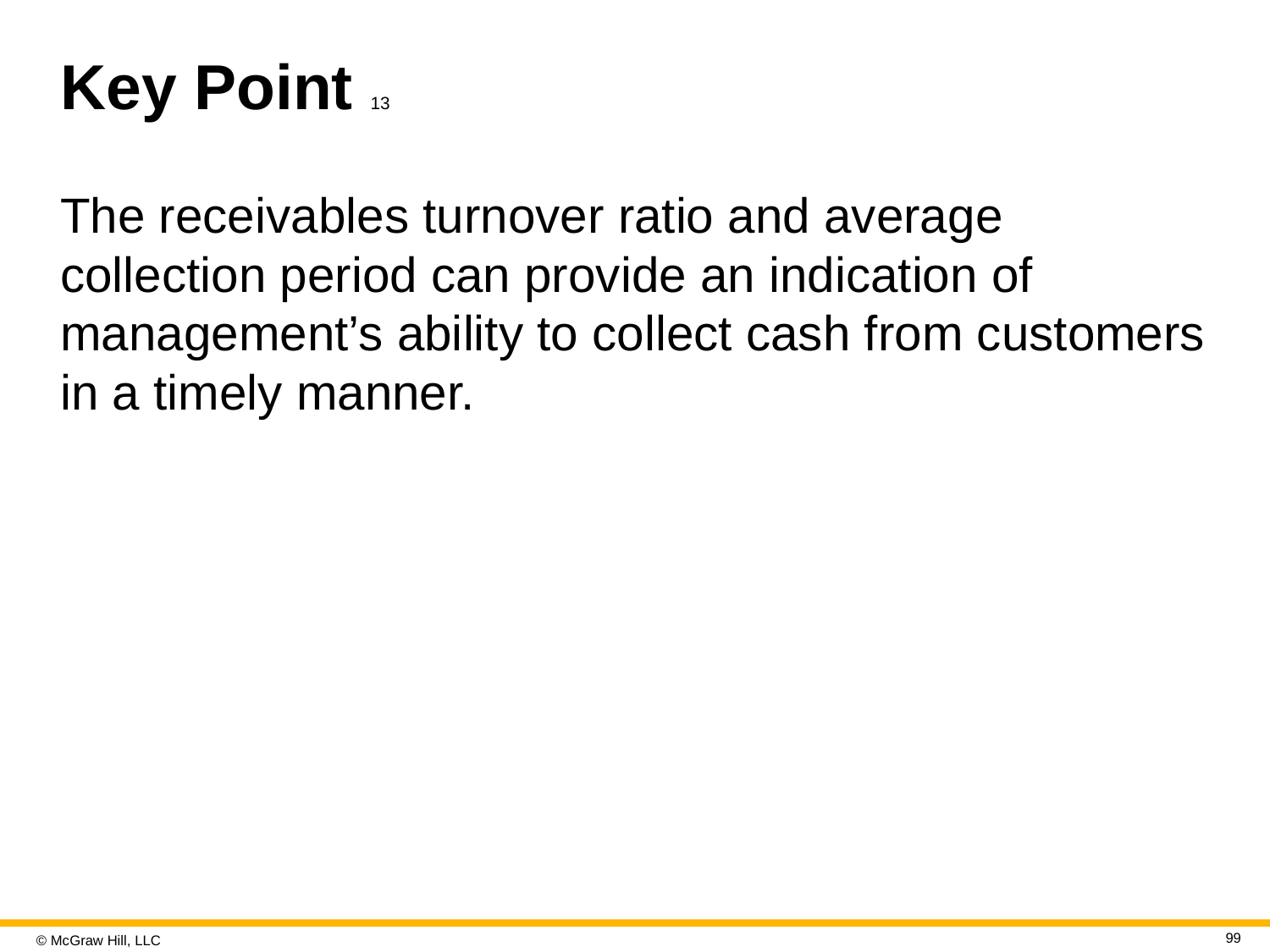

# Key Point 13
The receivables turnover ratio and average collection period can provide an indication of management’s ability to collect cash from customers in a timely manner.
99